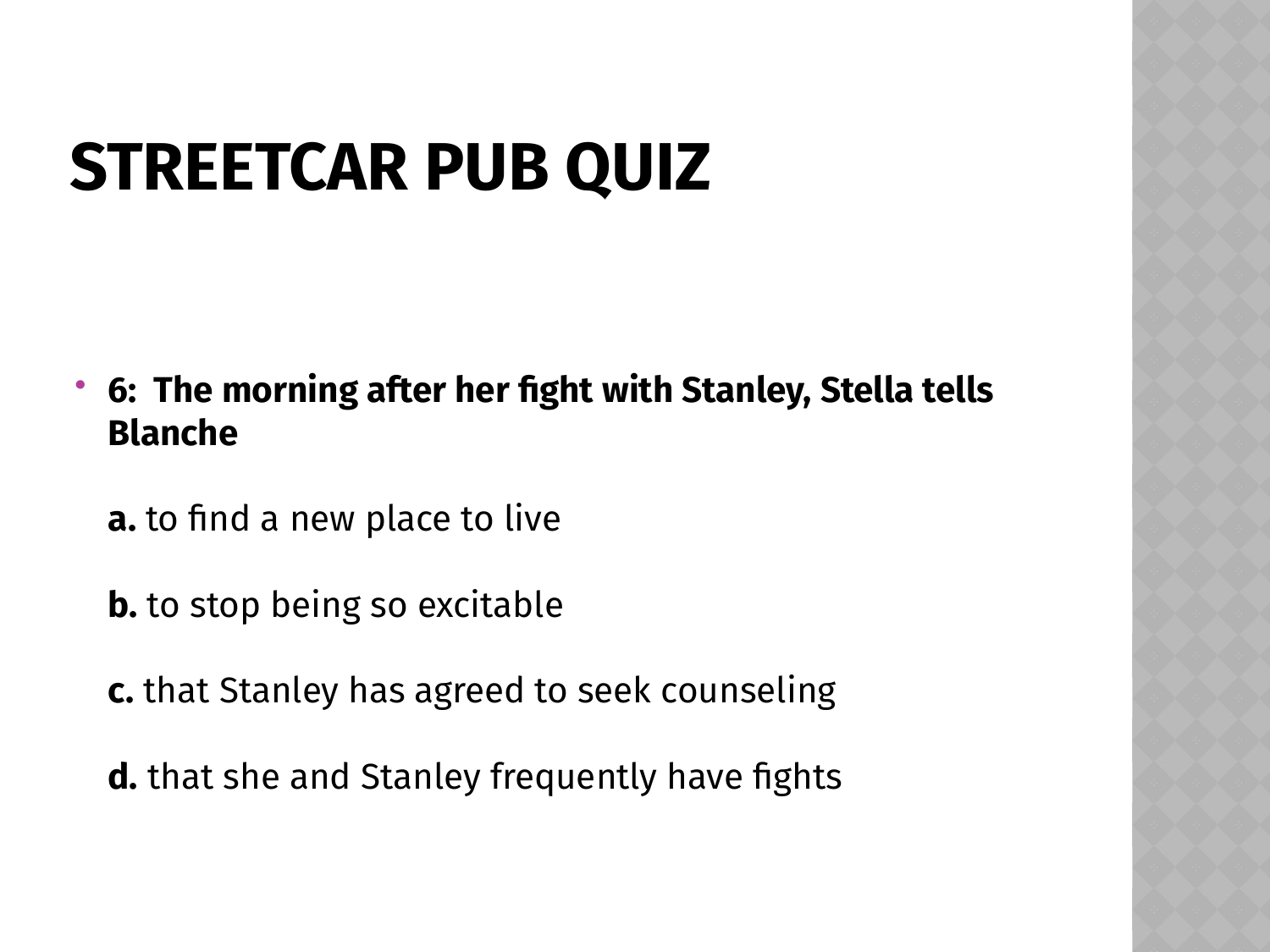

# Streetcar pub quiz

6:  The morning after her fight with Stanley, Stella tells Blanche
a. to find a new place to live
b. to stop being so excitable
c. that Stanley has agreed to seek counseling
d. that she and Stanley frequently have fights